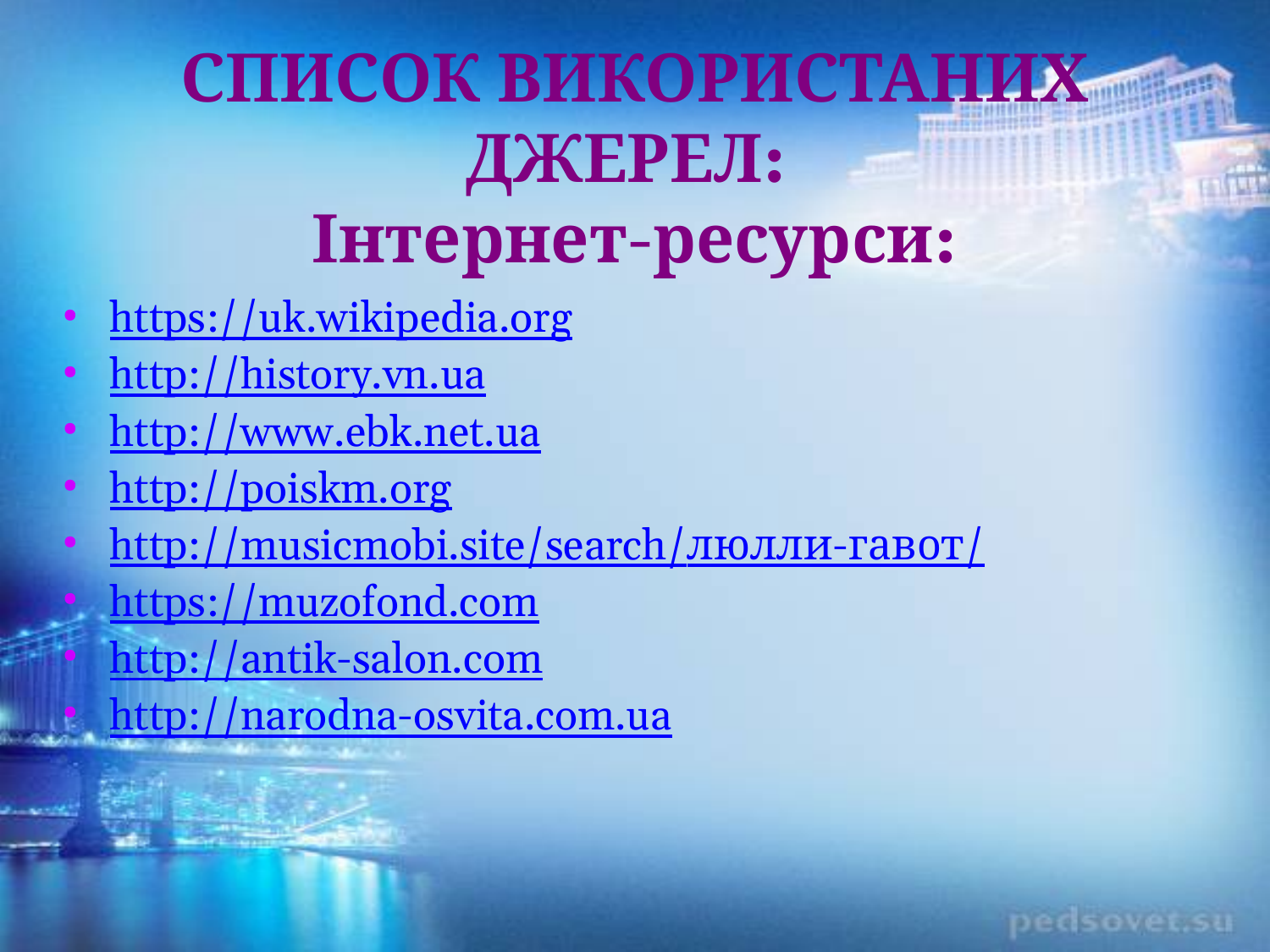

СПИСОК ВИКОРИСТАНИХ ДЖЕРЕЛ:
Інтернет-ресурси:
https://uk.wikipedia.org
http://history.vn.ua
http://www.ebk.net.ua
http://poiskm.org
http://musicmobi.site/search/люлли-гавот/
https://muzofond.com
http://antik-salon.com
http://narodna-osvita.com.ua